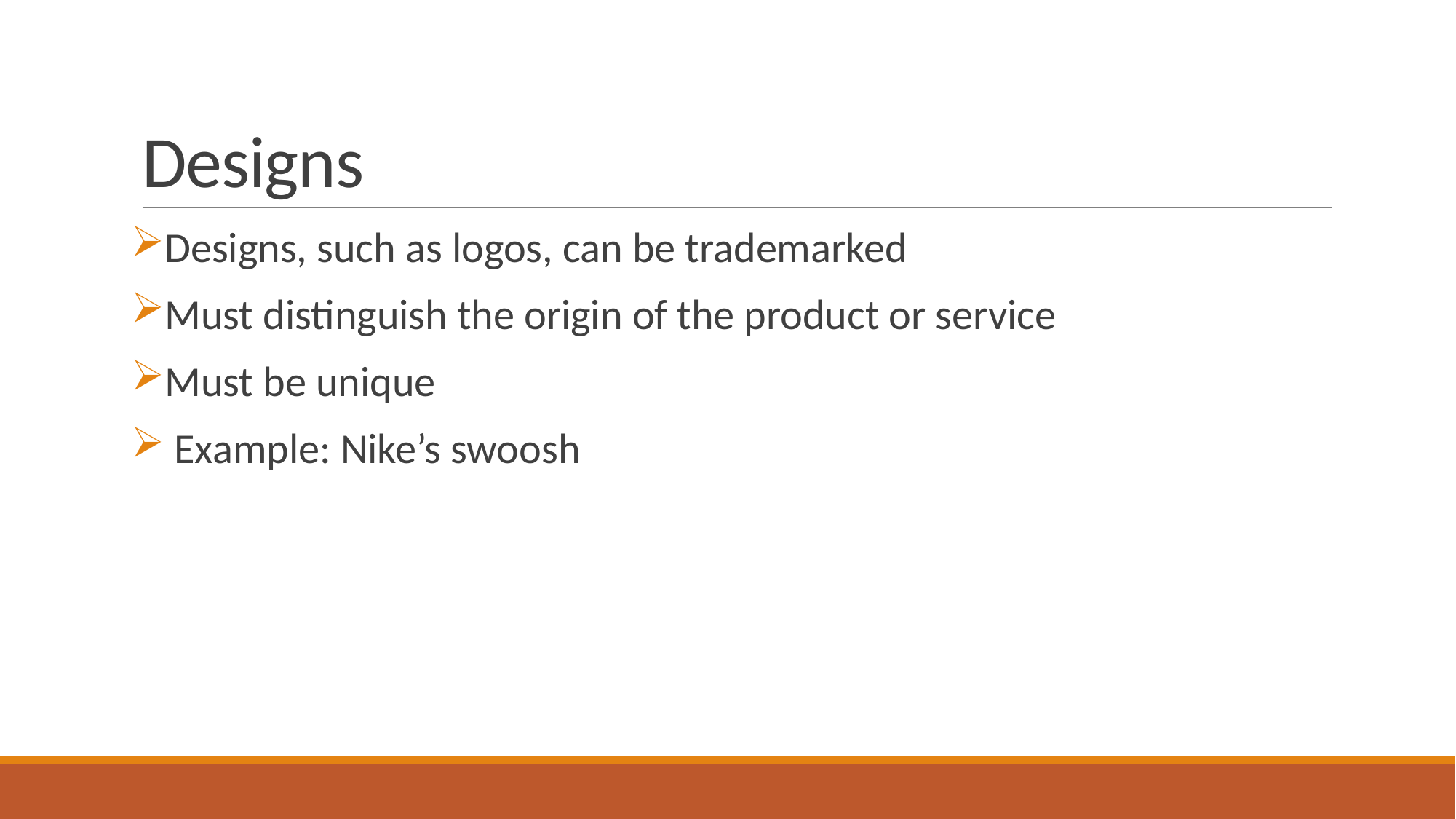

# Designs
Designs, such as logos, can be trademarked
Must distinguish the origin of the product or service
Must be unique
 Example: Nike’s swoosh